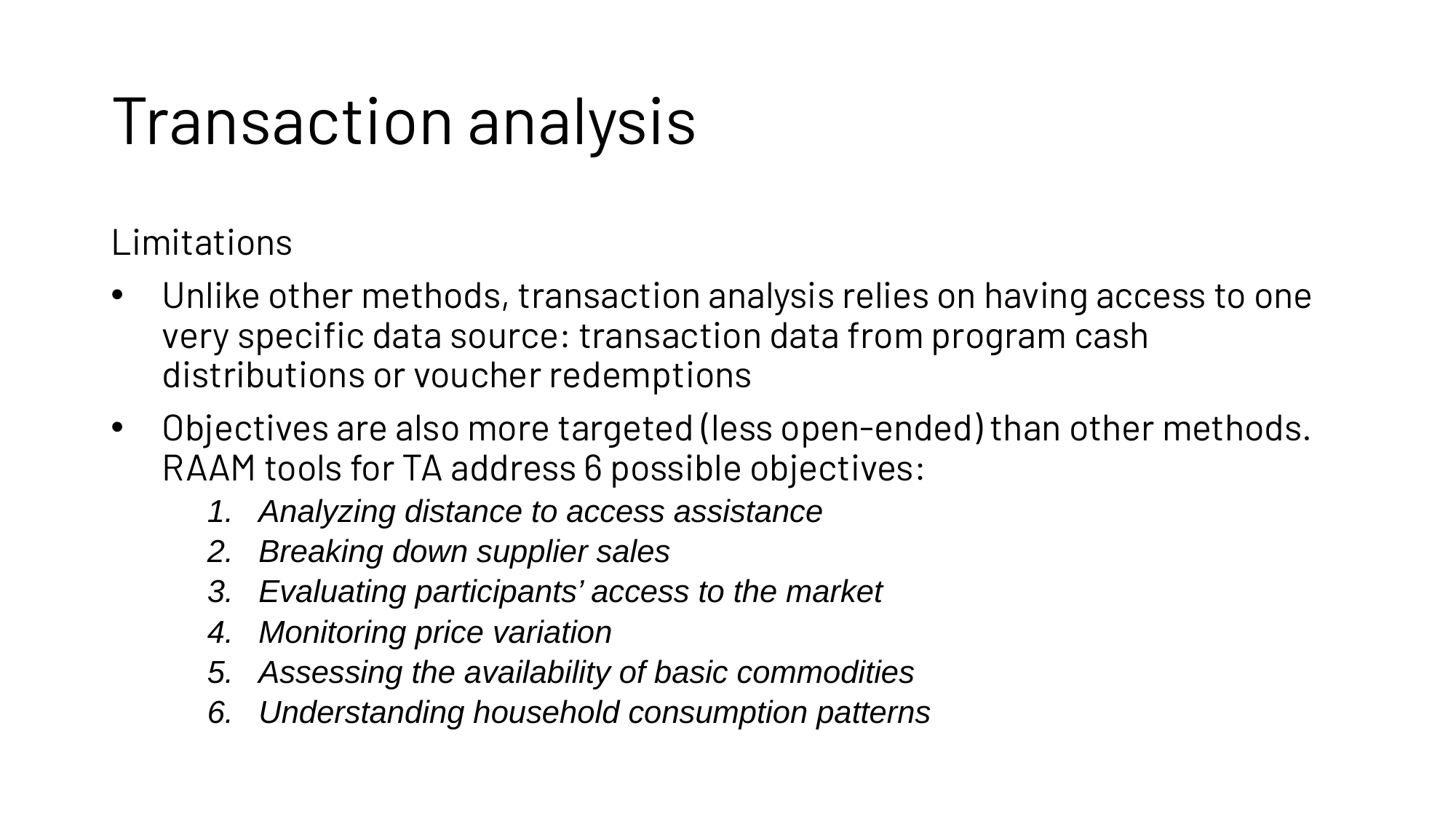

# Transaction analysis
Limitations
Unlike other methods, transaction analysis relies on having access to one very specific data source: transaction data from program cash distributions or voucher redemptions
Objectives are also more targeted (less open-ended) than other methods. RAAM tools for TA address 6 possible objectives:
Analyzing distance to access assistance
Breaking down supplier sales
Evaluating participants’ access to the market
Monitoring price variation
Assessing the availability of basic commodities
Understanding household consumption patterns